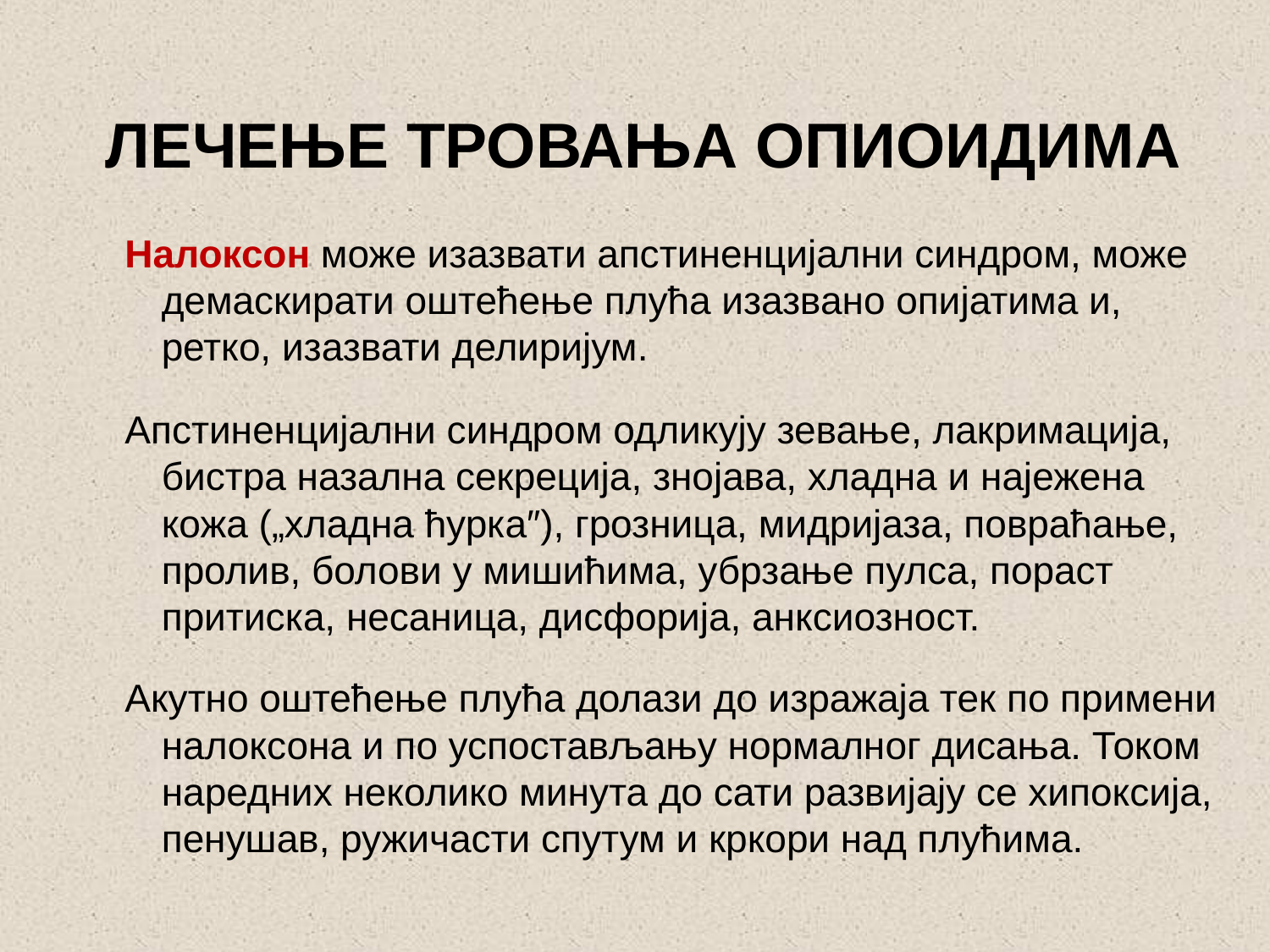

# ЛЕЧЕЊЕ ТРОВАЊА ОПИОИДИМА
Налоксон може изазвати апстиненцијални синдром, може демаскирати оштећење плућа изазвано опијатима и, ретко, изазвати делиријум.

Апстиненцијални синдром одликују зевање, лакримација, бистра назална секреција, знојава, хладна и најежена кожа („хладна ћурка″), грозница, мидријаза, повраћање, пролив, болови у мишићима, убрзање пулса, пораст притиска, несаница, дисфорија, анксиозност.

Акутно оштећење плућа долази до изражаја тек по примени налоксона и по успостављању нормалног дисања. Током наредних неколико минута до сати развијају се хипоксија, пенушав, ружичасти спутум и кркори над плућима.